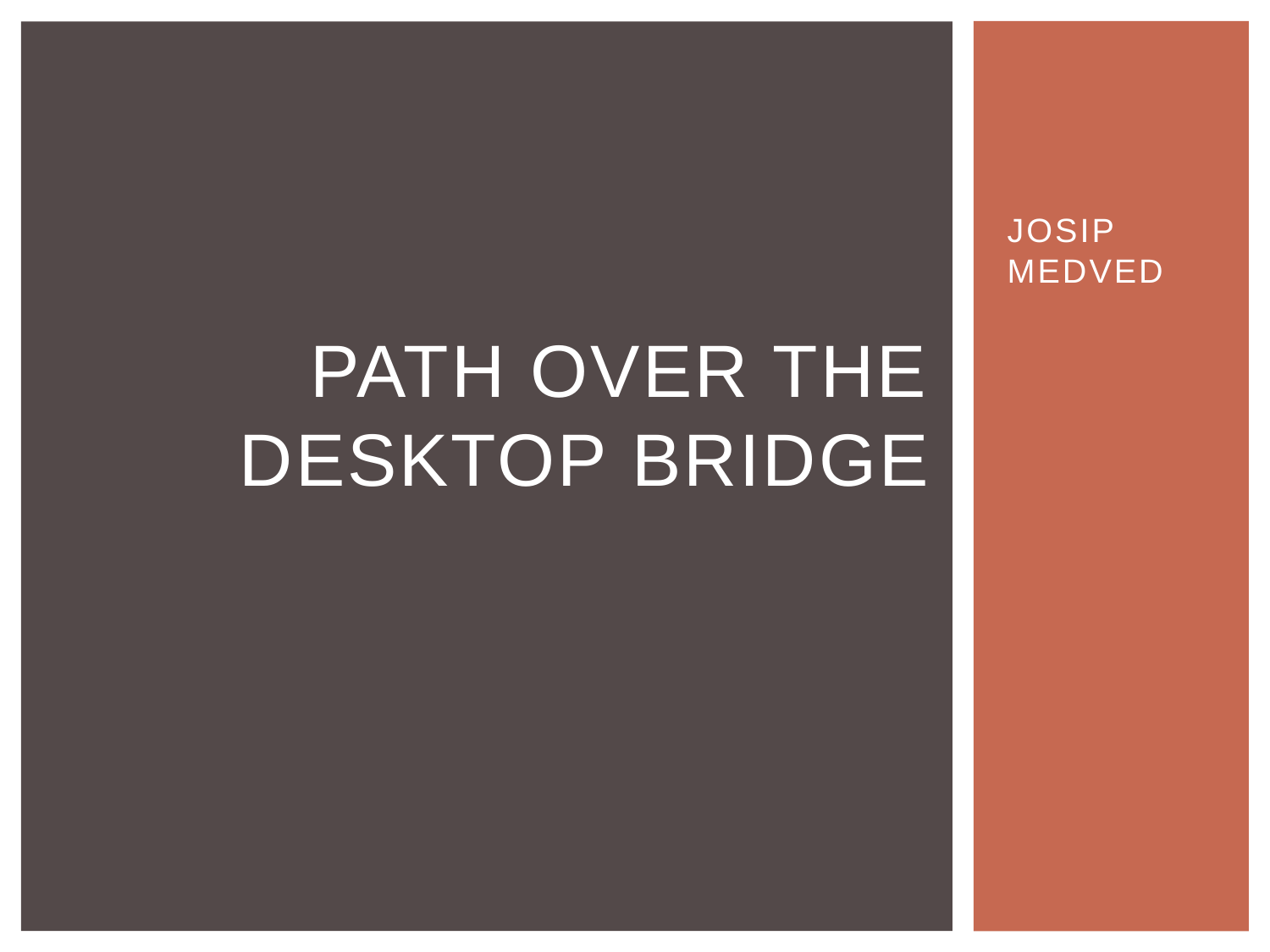

Josip Medved
# Path over the Desktop Bridge